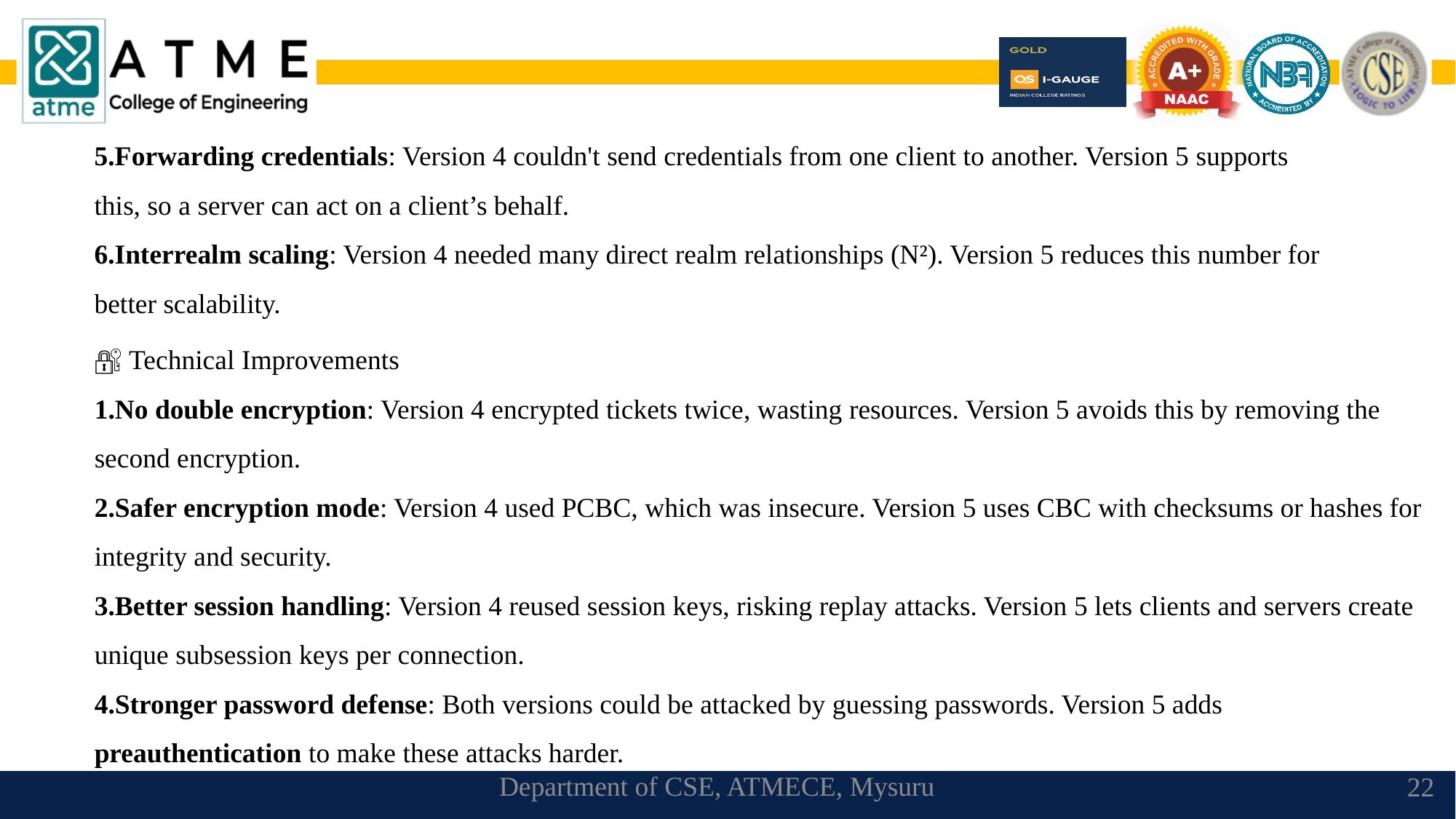

5.Forwarding credentials: Version 4 couldn't send credentials from one client to another. Version 5 supports this, so a server can act on a client’s behalf.
6.Interrealm scaling: Version 4 needed many direct realm relationships (N²). Version 5 reduces this number for better scalability.
🔐 Technical Improvements
No double encryption: Version 4 encrypted tickets twice, wasting resources. Version 5 avoids this by removing the second encryption.
Safer encryption mode: Version 4 used PCBC, which was insecure. Version 5 uses CBC with checksums or hashes for integrity and security.
Better session handling: Version 4 reused session keys, risking replay attacks. Version 5 lets clients and servers create unique subsession keys per connection.
Stronger password defense: Both versions could be attacked by guessing passwords. Version 5 adds preauthentication to make these attacks harder.
Department of CSE, ATMECE, Mysuru
22